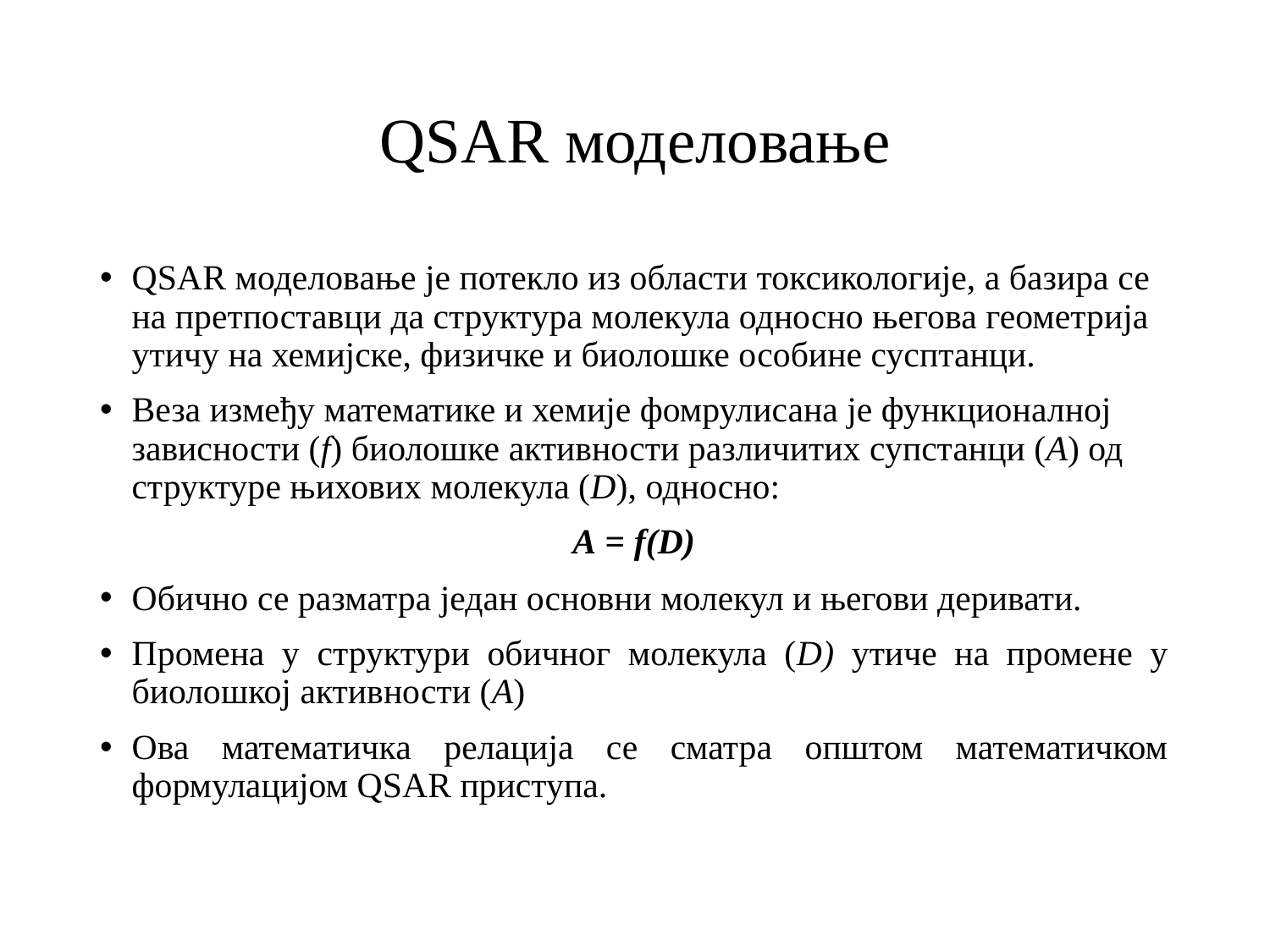

# QSAR моделовање
QSAR моделовање је потекло из области токсикологије, а базира се на претпоставци да структура молекула односно његова геометрија утичу на хемијске, физичке и биолошке особине сусптанци.
Веза између математике и хемије фомрулисана је функционалној зависности (f) биолошке активности различитих супстанци (А) од структуре њихових молекула (D), односно:
А = f(D)
Обично се разматра један основни молекул и његови деривати.
Промена у структури обичног молекула (D) утиче на промене у биолошкој активности (А)
Ова математичка релација се сматра општом математичком формулацијом QSAR приступа.